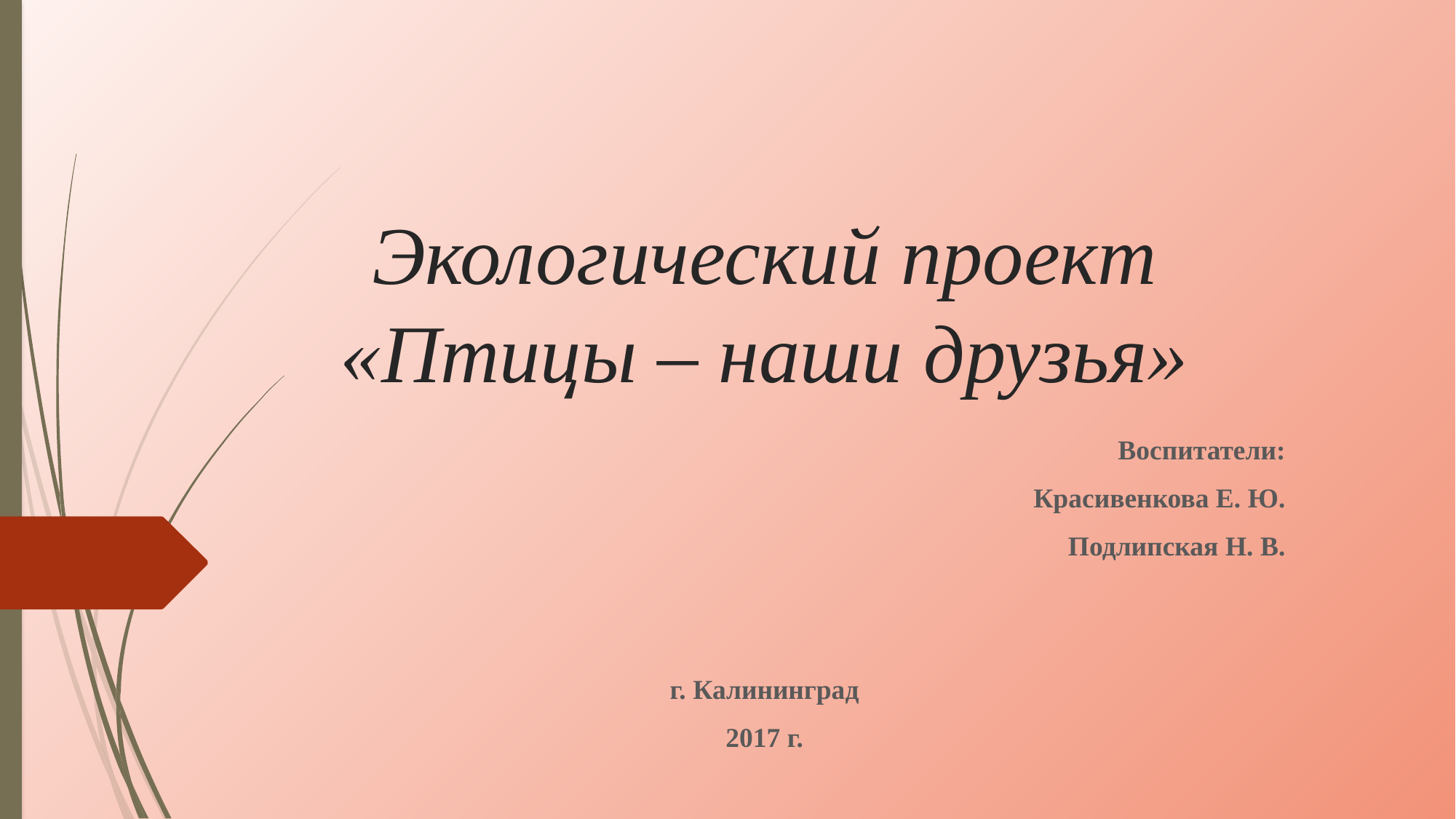

# Экологический проект «Птицы – наши друзья»
Воспитатели:
Красивенкова Е. Ю.
Подлипская Н. В.

г. Калининград
2017 г.